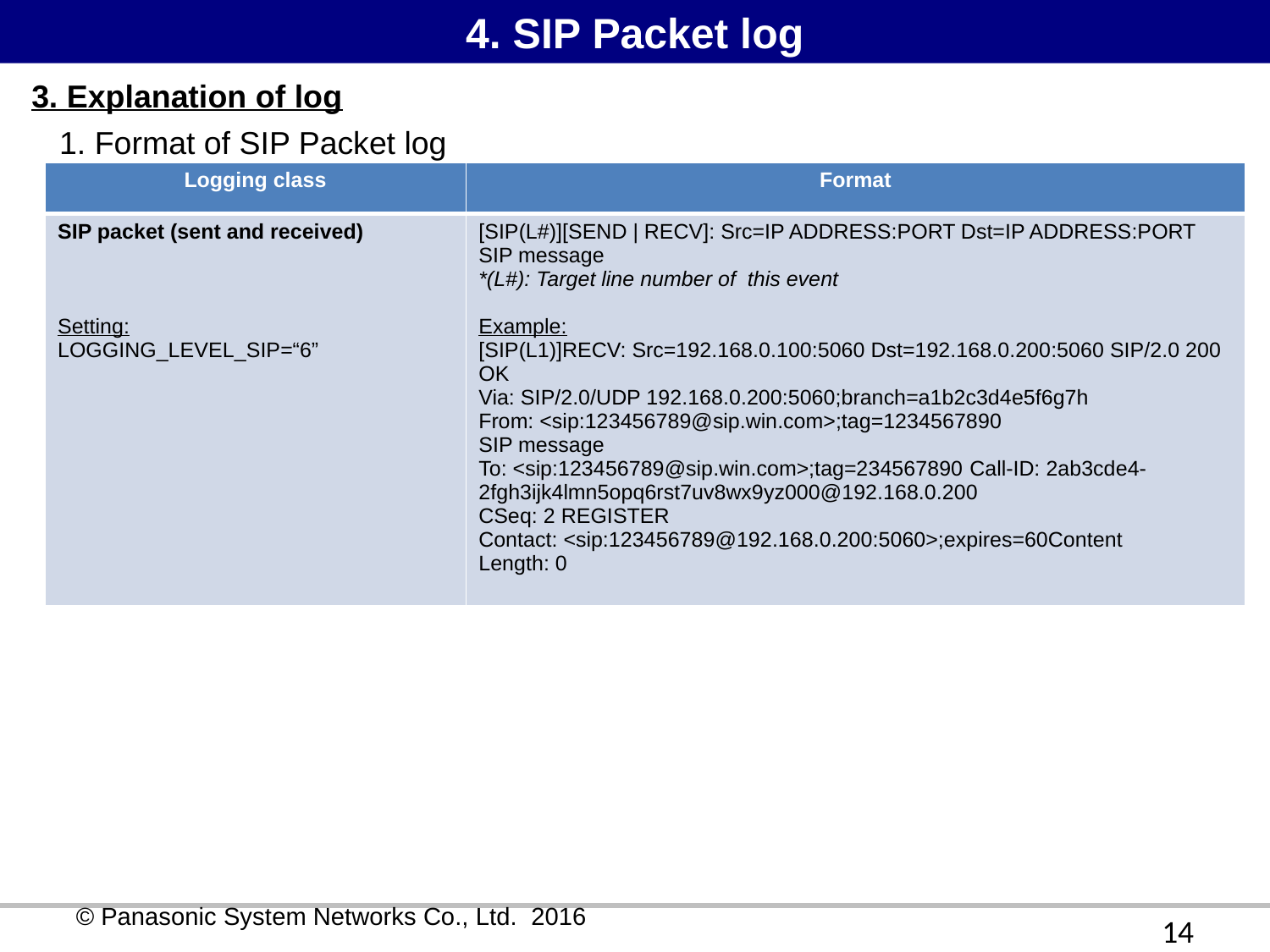

4. SIP Packet log
3. Explanation of log
1. Format of SIP Packet log
| Logging class | Format |
| --- | --- |
| SIP packet (sent and received) Setting: LOGGING\_LEVEL\_SIP=“6” | [SIP(L#)][SEND | RECV]: Src=IP ADDRESS:PORT Dst=IP ADDRESS:PORT SIP message \*(L#): Target line number of this event Example: [SIP(L1)]RECV: Src=192.168.0.100:5060 Dst=192.168.0.200:5060 SIP/2.0 200 OK Via: SIP/2.0/UDP 192.168.0.200:5060;branch=a1b2c3d4e5f6g7h From: <sip:123456789@sip.win.com>;tag=1234567890 SIP message To: <sip:123456789@sip.win.com>;tag=234567890 Call-ID: 2ab3cde4-2fgh3ijk4lmn5opq6rst7uv8wx9yz000@192.168.0.200 CSeq: 2 REGISTER Contact: <sip:123456789@192.168.0.200:5060>;expires=60Content Length: 0 |
14